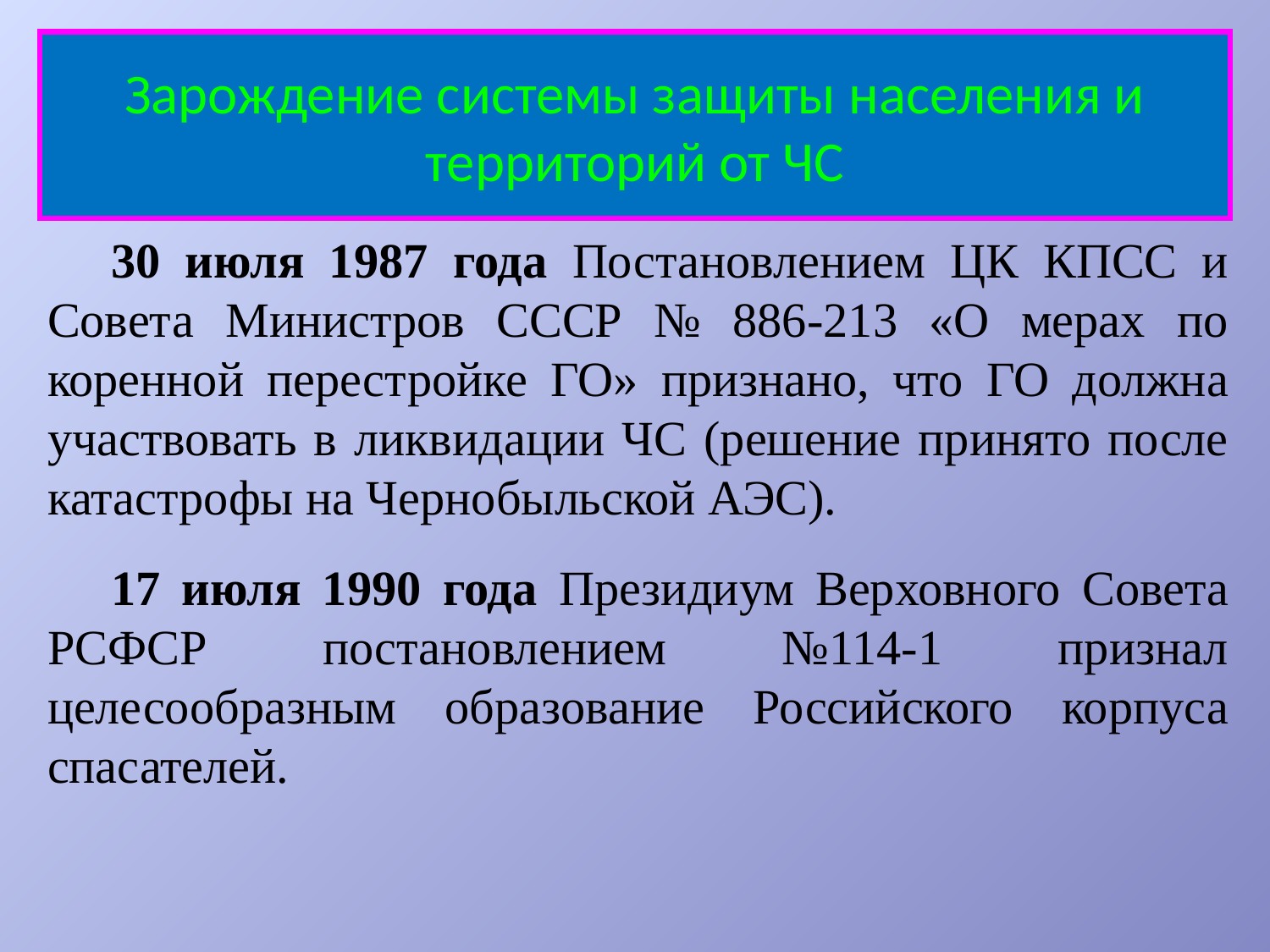

Зарождение системы защиты населения и территорий от ЧС
30 июля 1987 года Постановлением ЦК КПСС и Совета Министров СССР № 886-213 «О мерах по коренной перестройке ГО» признано, что ГО должна участвовать в ликвидации ЧС (решение принято после катастрофы на Чернобыльской АЭС).
17 июля 1990 года Президиум Верховного Совета РСФСР постановлением №114-1 признал целесообразным образование Российского корпуса спасателей.